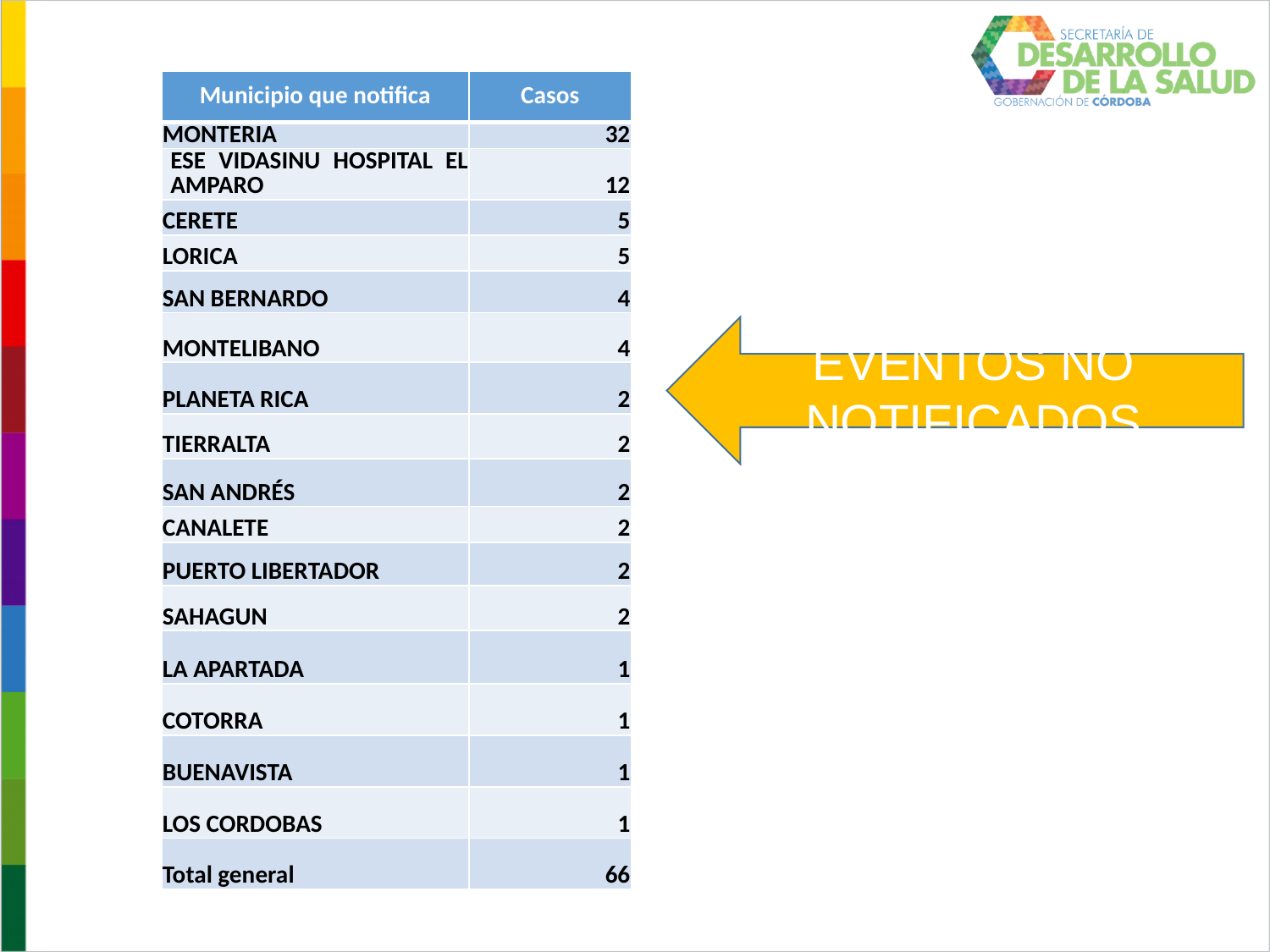

| Municipio que notifica | Casos |
| --- | --- |
| MONTERIA | 32 |
| ESE VIDASINU HOSPITAL EL AMPARO | 12 |
| CERETE | 5 |
| LORICA | 5 |
| SAN BERNARDO | 4 |
| MONTELIBANO | 4 |
| PLANETA RICA | 2 |
| TIERRALTA | 2 |
| SAN ANDRÉS | 2 |
| CANALETE | 2 |
| PUERTO LIBERTADOR | 2 |
| SAHAGUN | 2 |
| LA APARTADA | 1 |
| COTORRA | 1 |
| BUENAVISTA | 1 |
| LOS CORDOBAS | 1 |
| Total general | 66 |
EVENTOS NO NOTIFICADOS